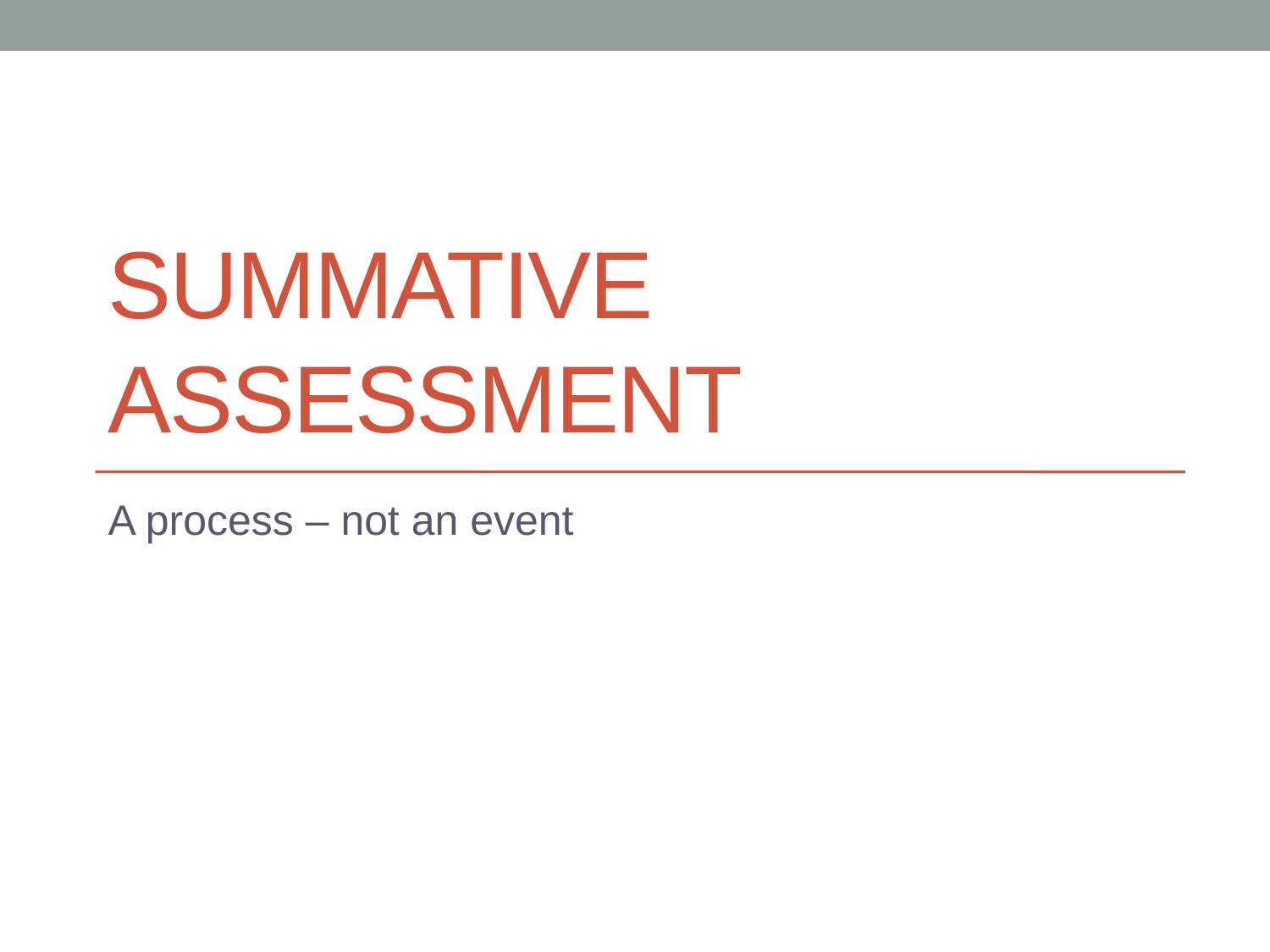

# Summative Assessment
A process – not an event